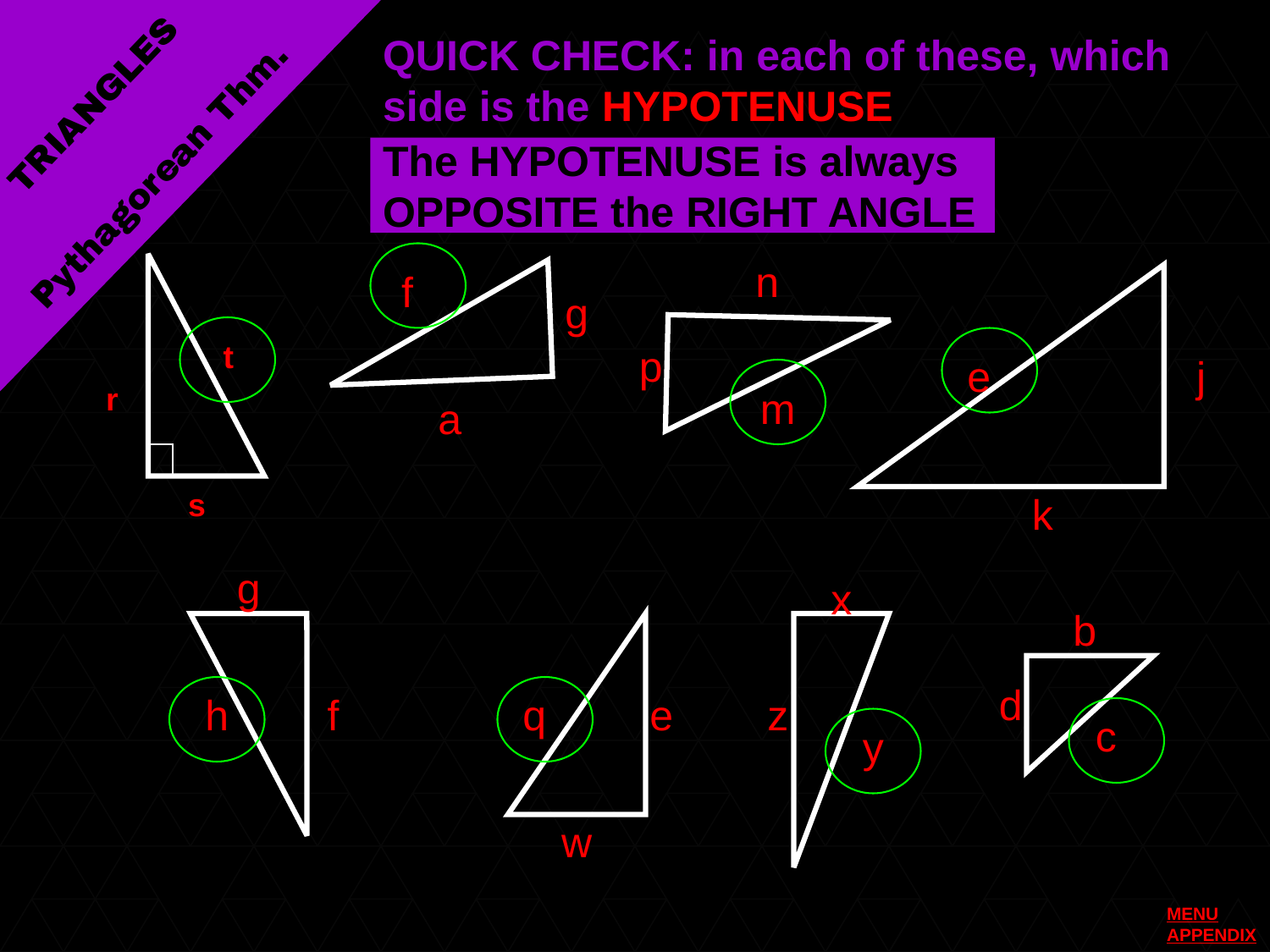

QUICK CHECK: in each of these, which side is the HYPOTENUSE
TRIANGLES
The HYPOTENUSE is always OPPOSITE the RIGHT ANGLE
Pythagorean Thm.

n

f

g

t
p

e
j

r
m
a

s
k
g
x
b

d

h
f
q

e
z
c

y
w
MENU
APPENDIX